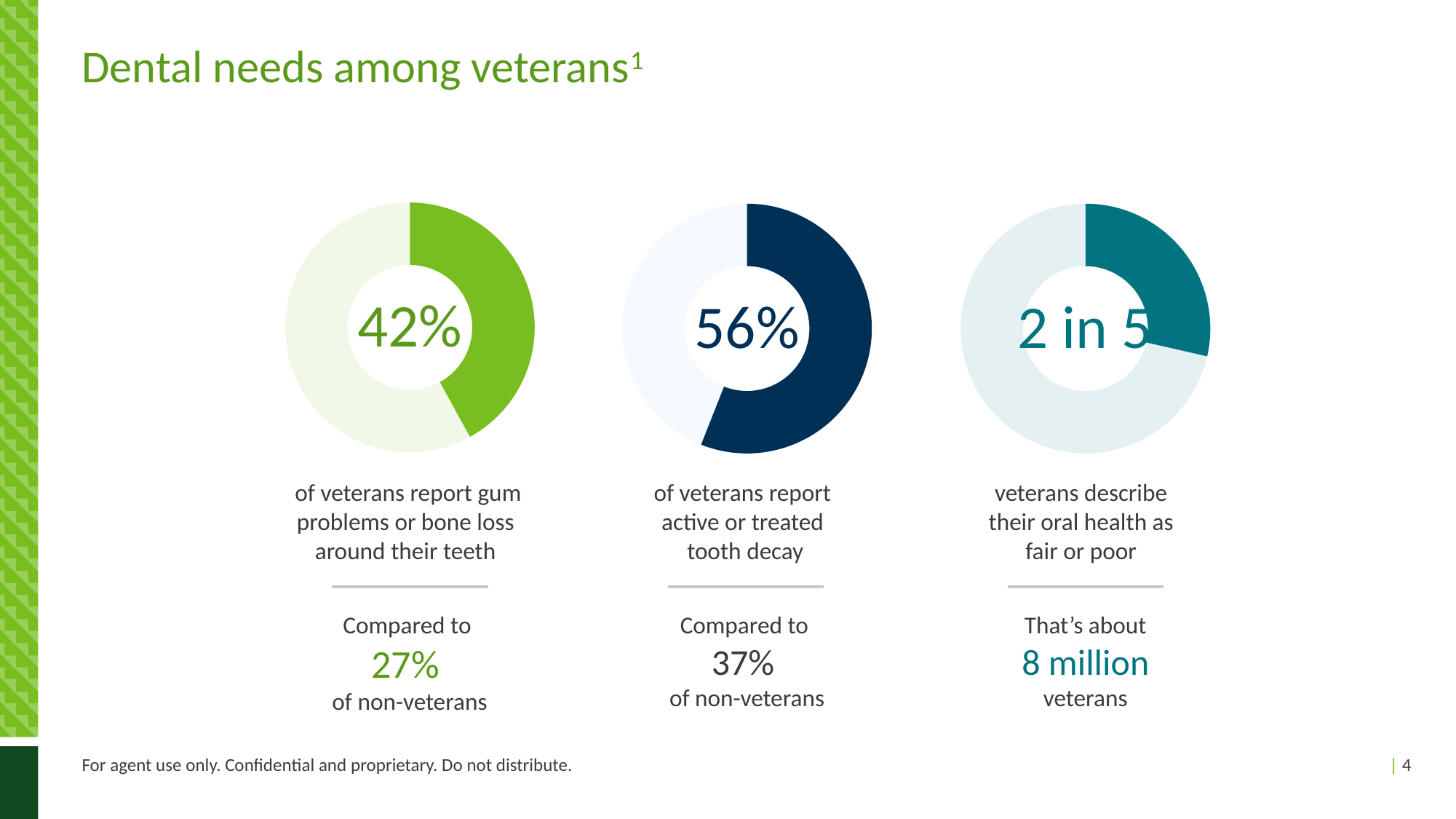

# Dental needs among veterans1

### Chart

| Category | Sales |
|---|---|
| 1st Qtr | 42.0 |
| 2nd Qtr | 58.0 |
| 2nd Qtr | None |

### Chart

| Category | Sales |
|---|---|
| 1st Qtr | 56.0 |
| 2nd Qtr | 44.0 |

### Chart

| Category | Sales |
|---|---|
| 1st Qtr | 2.0 |
| 2nd Qtr | 5.0 |
42%
56%
2 in 5
of veterans report gum problems or bone loss
around their teeth

of veterans report
active or treated
tooth decay
veterans describe
their oral health as
fair or poor

Compared to
27%
of non-veterans
Compared to
37%
of non-veterans
That’s about
8 million
veterans
For agent use only. Confidential and proprietary. Do not distribute.
| 4